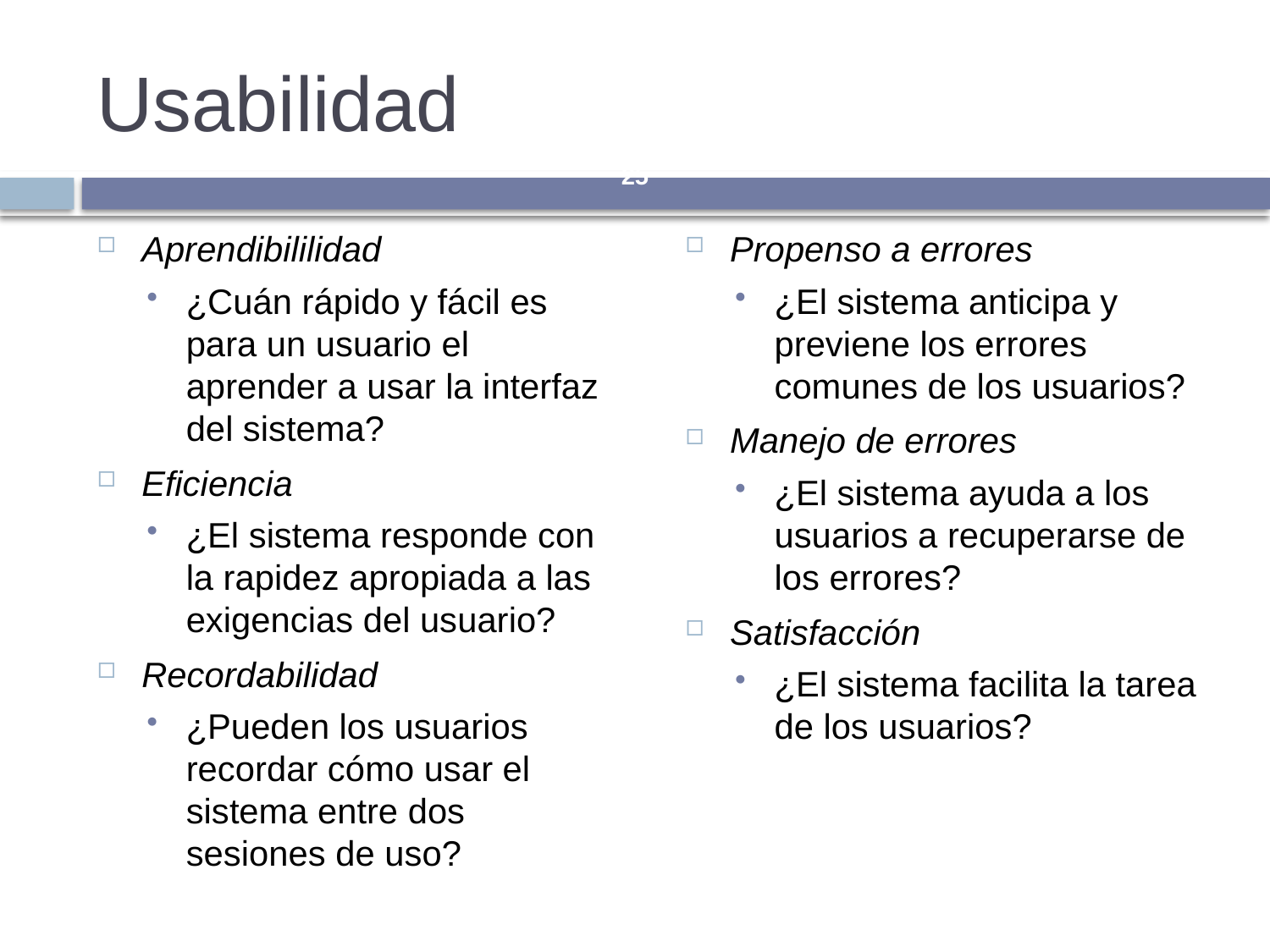

# Usabilidad
25
Aprendibililidad
¿Cuán rápido y fácil es para un usuario el aprender a usar la interfaz del sistema?
Eficiencia
¿El sistema responde con la rapidez apropiada a las exigencias del usuario?
Recordabilidad
¿Pueden los usuarios recordar cómo usar el sistema entre dos sesiones de uso?
Propenso a errores
¿El sistema anticipa y previene los errores comunes de los usuarios?
Manejo de errores
¿El sistema ayuda a los usuarios a recuperarse de los errores?
Satisfacción
¿El sistema facilita la tarea de los usuarios?